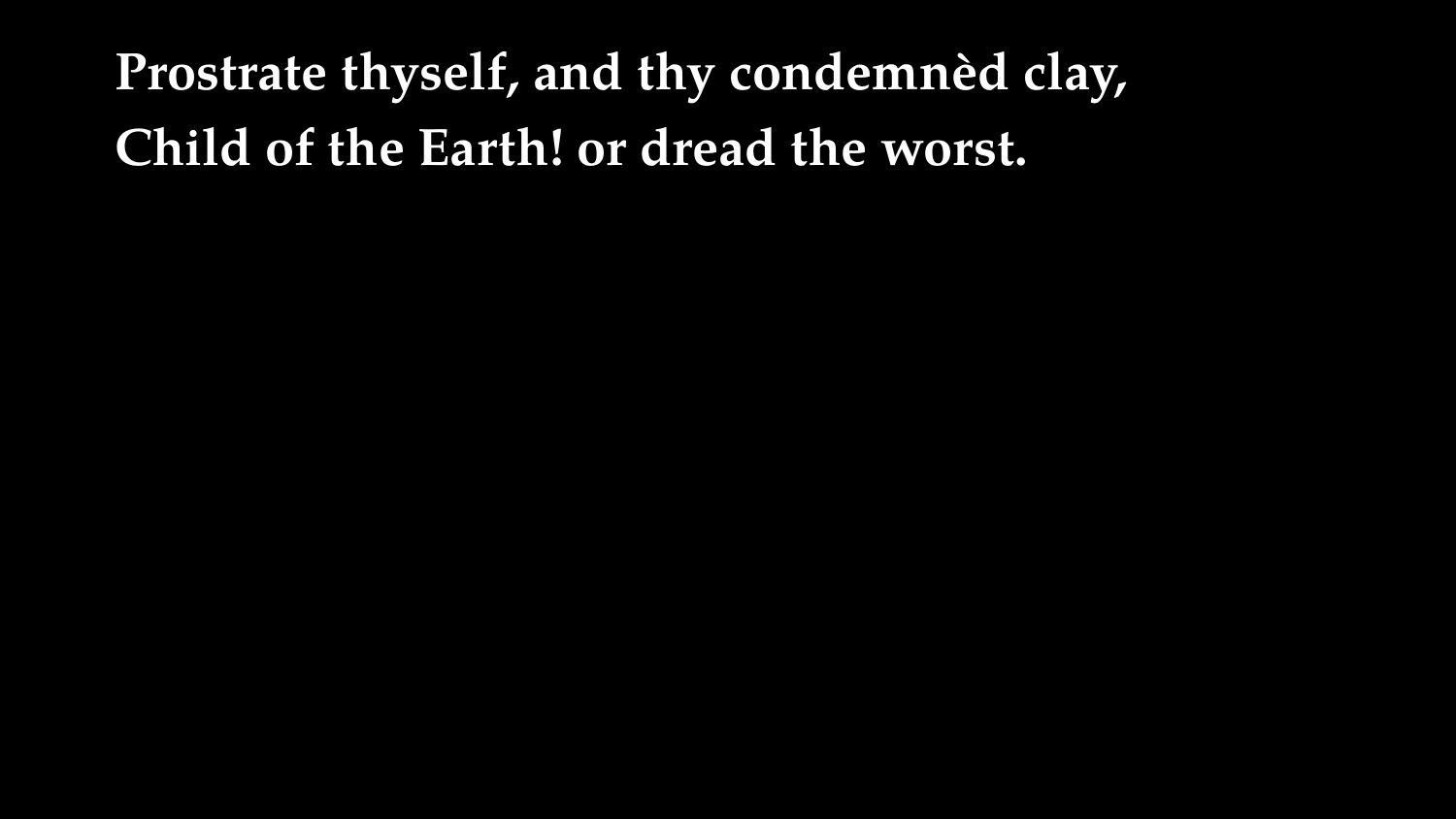

# Prostrate thyself, and thy condemnèd clay, Child of the Earth! or dread the worst.